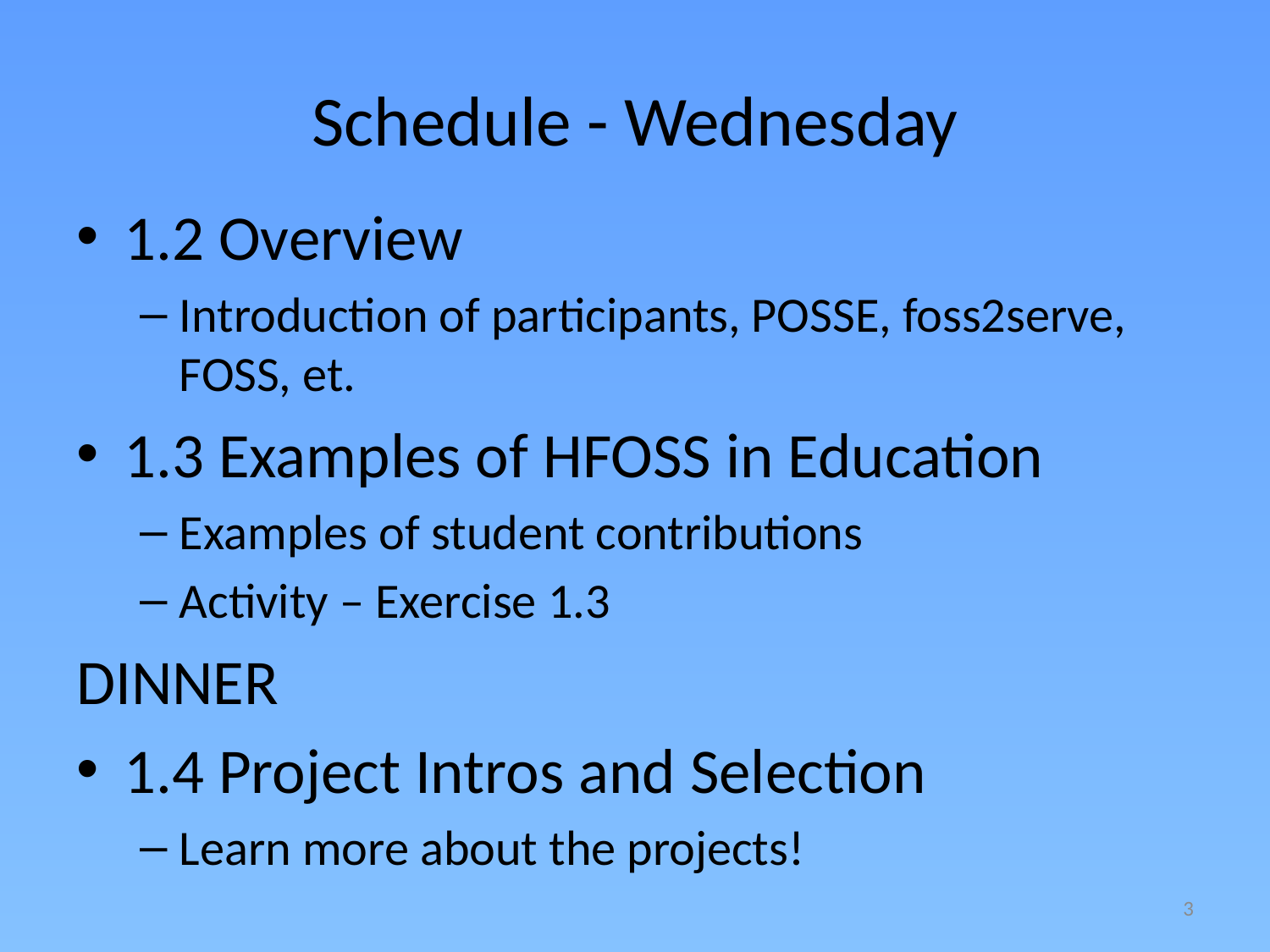

# Schedule - Wednesday
1.2 Overview
Introduction of participants, POSSE, foss2serve, FOSS, et.
1.3 Examples of HFOSS in Education
Examples of student contributions
Activity – Exercise 1.3
DINNER
1.4 Project Intros and Selection
Learn more about the projects!
3